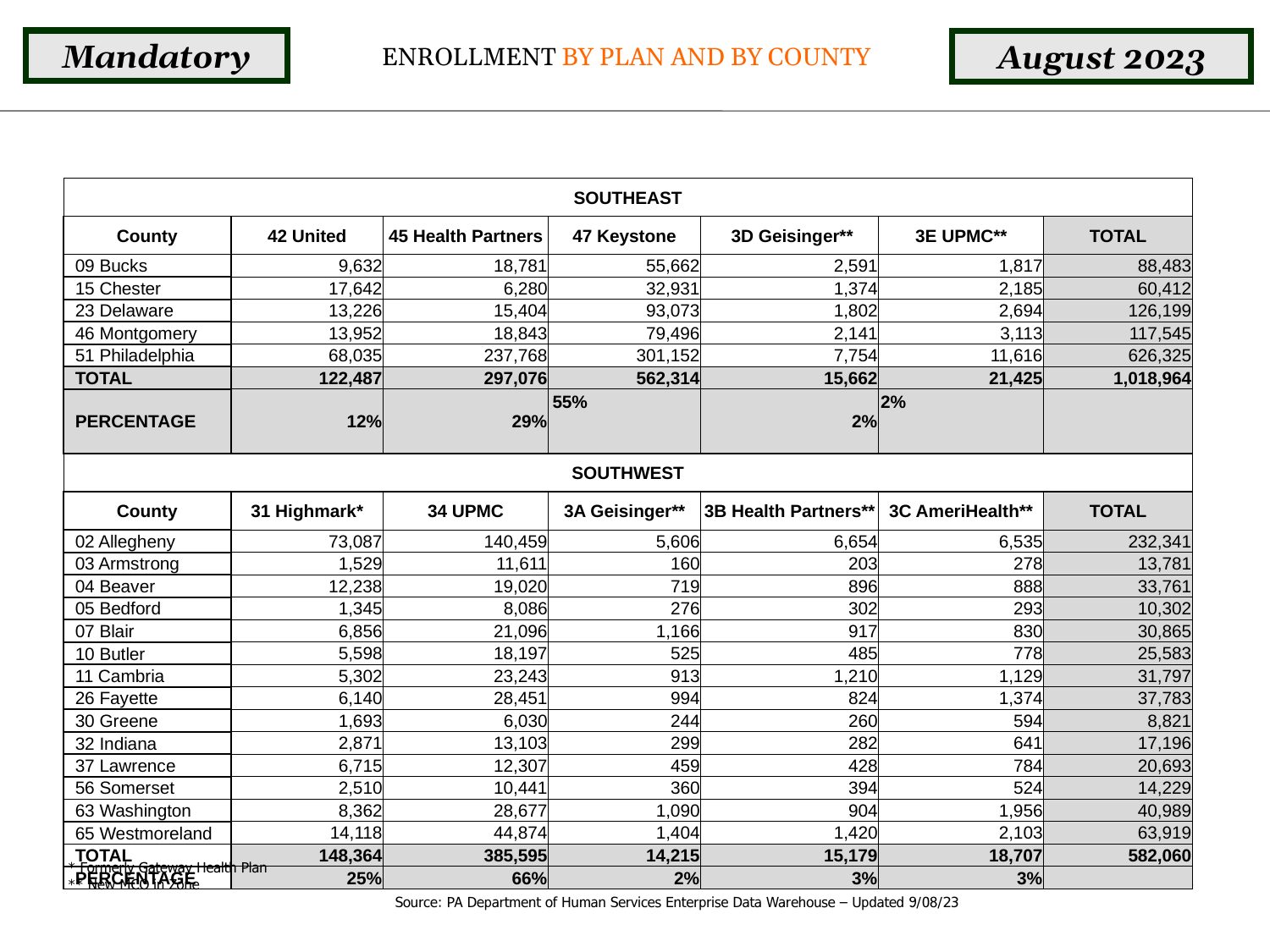

Mandatory
August 2023
ENROLLMENT BY PLAN AND BY COUNTY

| SOUTHEAST |  |  |  |  |  |  |
| --- | --- | --- | --- | --- | --- | --- |
| County | 42 United | 45 Health Partners | 47 Keystone | 3D Geisinger\*\* | 3E UPMC\*\* | TOTAL |
| 09 Bucks | 9,632 | 18,781 | 55,662 | 2,591 | 1,817 | 88,483 |
| 15 Chester | 17,642 | 6,280 | 32,931 | 1,374 | 2,185 | 60,412 |
| 23 Delaware | 13,226 | 15,404 | 93,073 | 1,802 | 2,694 | 126,199 |
| 46 Montgomery | 13,952 | 18,843 | 79,496 | 2,141 | 3,113 | 117,545 |
| 51 Philadelphia | 68,035 | 237,768 | 301,152 | 7,754 | 11,616 | 626,325 |
| TOTAL | 122,487 | 297,076 | 562,314 | 15,662 | 21,425 | 1,018,964 |
| PERCENTAGE | 12% | 29% | 55% | 2% | 2% |  |
| SOUTHWEST |  |  |  |  |  |  |
| County | 31 Highmark\* | 34 UPMC | 3A Geisinger\*\* | 3B Health Partners\*\* | 3C AmeriHealth\*\* | TOTAL |
| 02 Allegheny | 73,087 | 140,459 | 5,606 | 6,654 | 6,535 | 232,341 |
| 03 Armstrong | 1,529 | 11,611 | 160 | 203 | 278 | 13,781 |
| 04 Beaver | 12,238 | 19,020 | 719 | 896 | 888 | 33,761 |
| 05 Bedford | 1,345 | 8,086 | 276 | 302 | 293 | 10,302 |
| 07 Blair | 6,856 | 21,096 | 1,166 | 917 | 830 | 30,865 |
| 10 Butler | 5,598 | 18,197 | 525 | 485 | 778 | 25,583 |
| 11 Cambria | 5,302 | 23,243 | 913 | 1,210 | 1,129 | 31,797 |
| 26 Fayette | 6,140 | 28,451 | 994 | 824 | 1,374 | 37,783 |
| 30 Greene | 1,693 | 6,030 | 244 | 260 | 594 | 8,821 |
| 32 Indiana | 2,871 | 13,103 | 299 | 282 | 641 | 17,196 |
| 37 Lawrence | 6,715 | 12,307 | 459 | 428 | 784 | 20,693 |
| 56 Somerset | 2,510 | 10,441 | 360 | 394 | 524 | 14,229 |
| 63 Washington | 8,362 | 28,677 | 1,090 | 904 | 1,956 | 40,989 |
| 65 Westmoreland | 14,118 | 44,874 | 1,404 | 1,420 | 2,103 | 63,919 |
| TOTAL | 148,364 | 385,595 | 14,215 | 15,179 | 18,707 | 582,060 |
| PERCENTAGE | 25% | 66% | 2% | 3% | 3% |  |
* Formerly Gateway Health Plan
** New MCO in Zone
5
Source: PA Department of Human Services Enterprise Data Warehouse – Updated 9/08/23